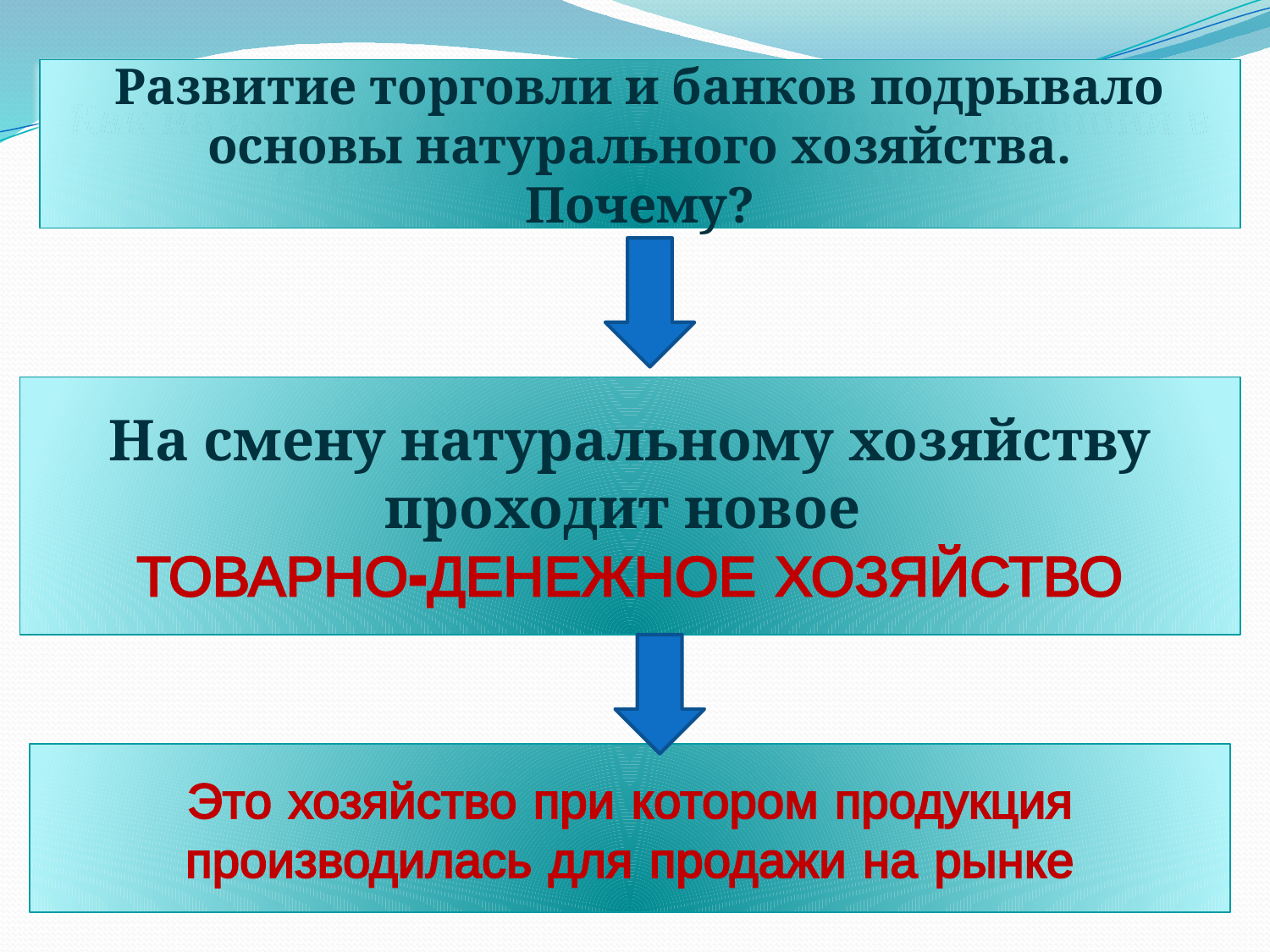

Как назывался тип хозяйства господствовавший в Европе в раннее средневековье?
Развитие торговли и банков подрывало основы натурального хозяйства.
Почему?

На смену натуральному хозяйству проходит новое
ТОВАРНО-ДЕНЕЖНОЕ ХОЗЯЙСТВО

Это хозяйство при котором продукция производилась для продажи на рынке